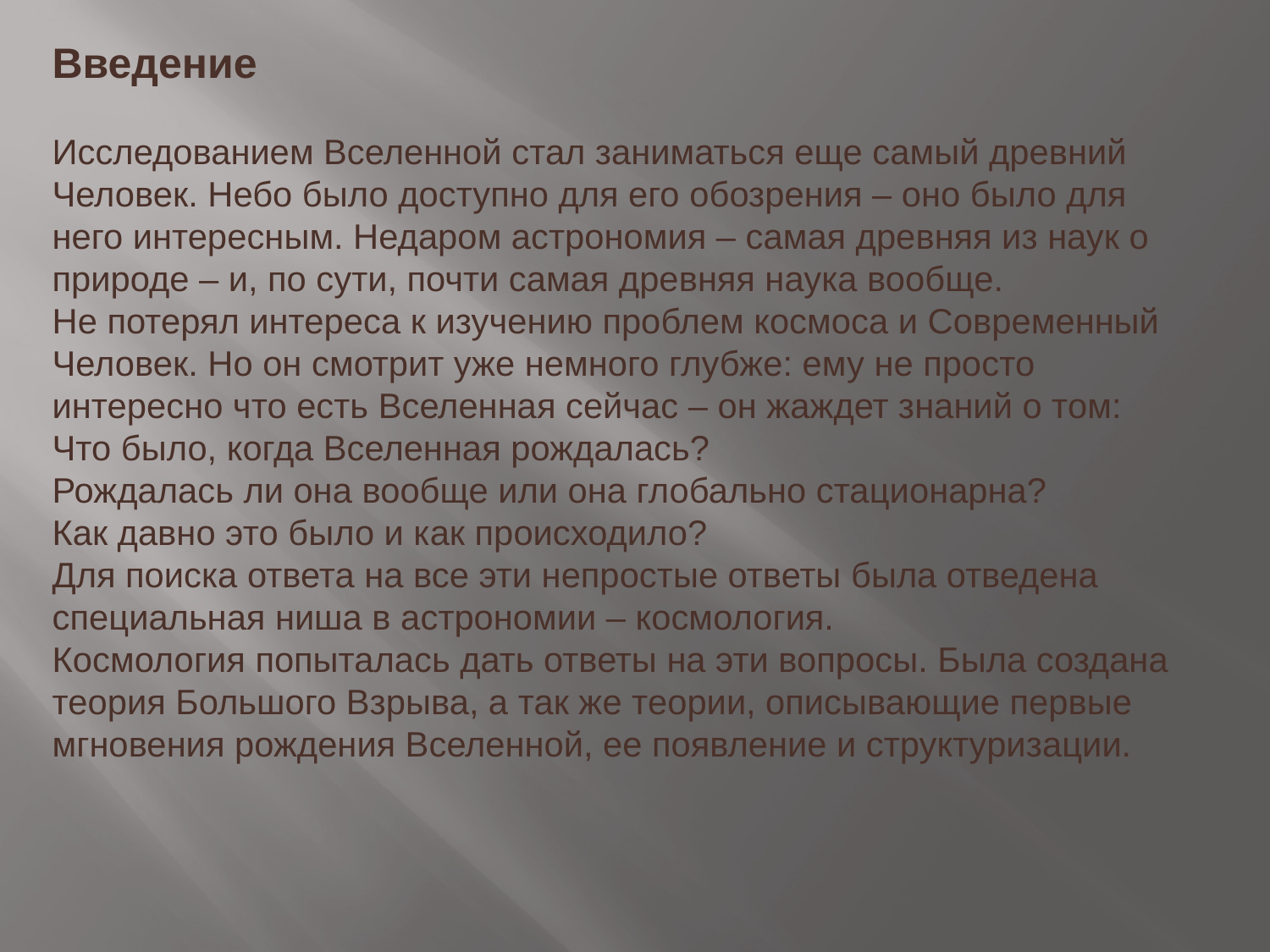

Введение

Исследованием Вселенной стал заниматься еще самый древний Человек. Небо было доступно для его обозрения – оно было для него интересным. Недаром астрономия – самая древняя из наук о природе – и, по сути, почти самая древняя наука вообще.
Не потерял интереса к изучению проблем космоса и Современный Человек. Но он смотрит уже немного глубже: ему не просто интересно что есть Вселенная сейчас – он жаждет знаний о том:
Что было, когда Вселенная рождалась?
Рождалась ли она вообще или она глобально стационарна?
Как давно это было и как происходило?
Для поиска ответа на все эти непростые ответы была отведена специальная ниша в астрономии – космология.
Космология попыталась дать ответы на эти вопросы. Была создана теория Большого Взрыва, а так же теории, описывающие первые мгновения рождения Вселенной, ее появление и структуризации.